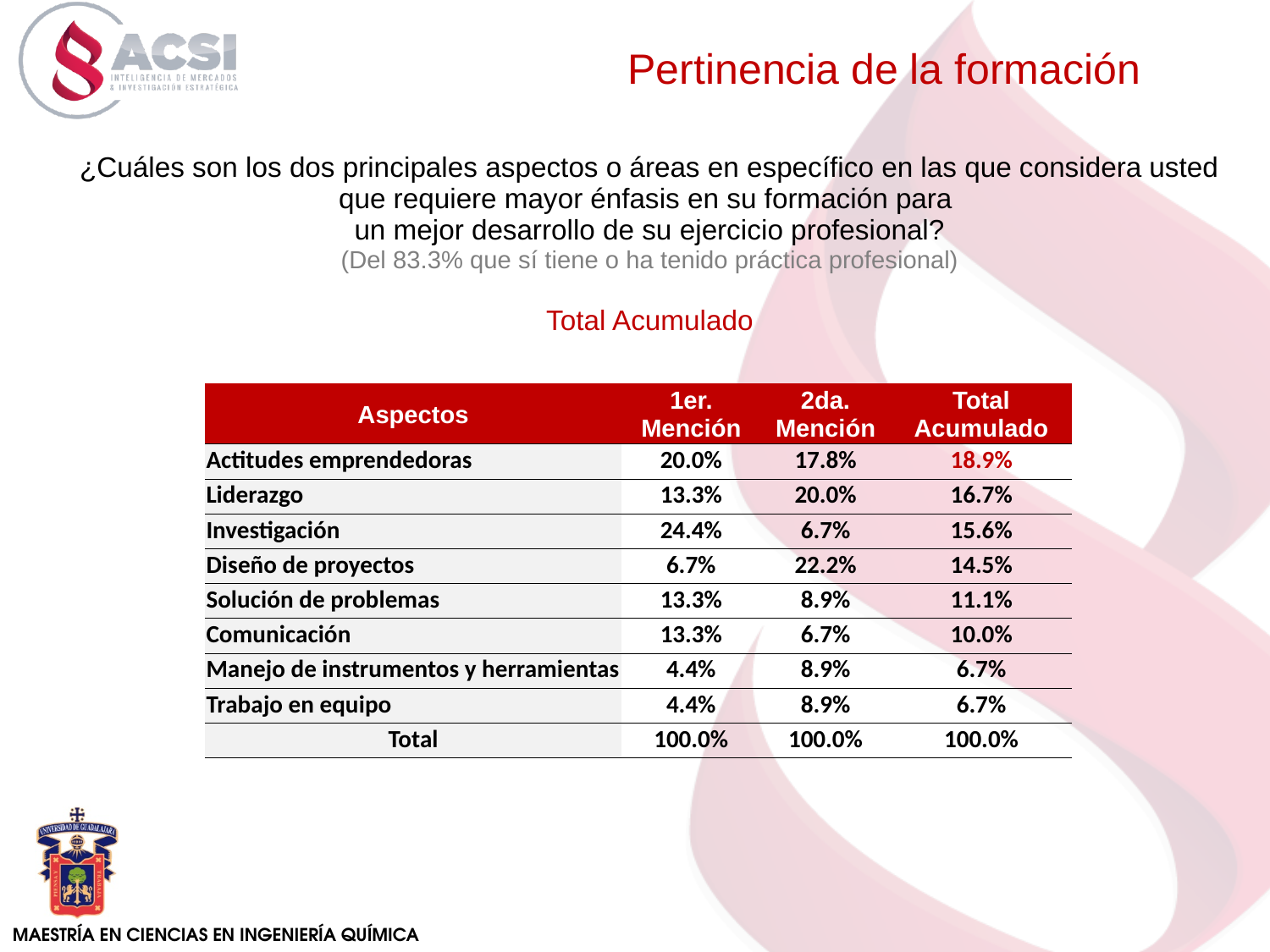

Pertinencia de la formación
¿Cuáles son los dos principales aspectos o áreas en específico en las que considera usted que requiere mayor énfasis en su formación para
un mejor desarrollo de su ejercicio profesional?
(Del 83.3% que sí tiene o ha tenido práctica profesional)

Total Acumulado
| Aspectos | 1er. Mención | 2da. Mención | Total Acumulado |
| --- | --- | --- | --- |
| Actitudes emprendedoras | 20.0% | 17.8% | 18.9% |
| Liderazgo | 13.3% | 20.0% | 16.7% |
| Investigación | 24.4% | 6.7% | 15.6% |
| Diseño de proyectos | 6.7% | 22.2% | 14.5% |
| Solución de problemas | 13.3% | 8.9% | 11.1% |
| Comunicación | 13.3% | 6.7% | 10.0% |
| Manejo de instrumentos y herramientas | 4.4% | 8.9% | 6.7% |
| Trabajo en equipo | 4.4% | 8.9% | 6.7% |
| Total | 100.0% | 100.0% | 100.0% |